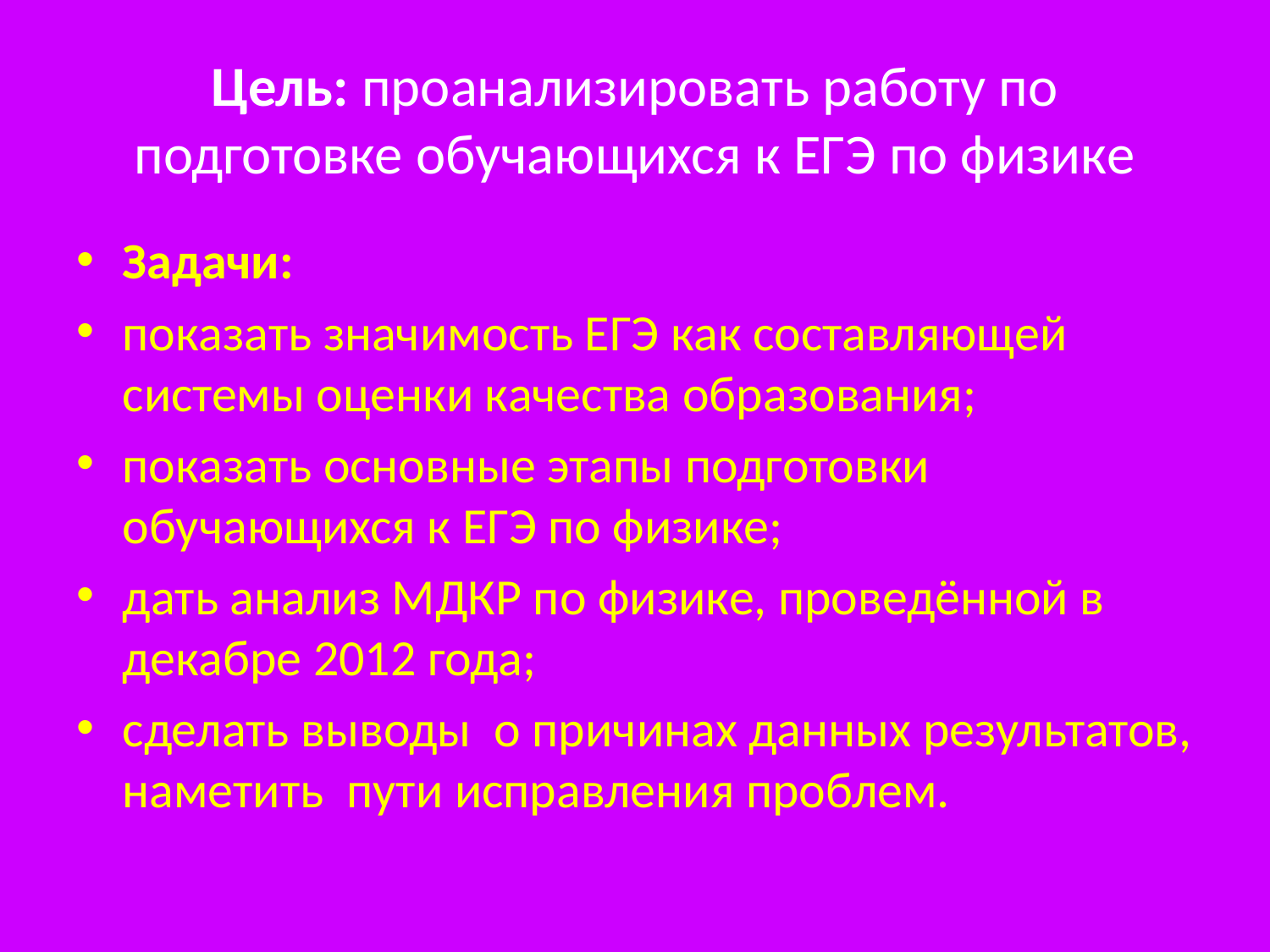

# Цель: проанализировать работу по подготовке обучающихся к ЕГЭ по физике
Задачи:
показать значимость ЕГЭ как составляющей системы оценки качества образования;
показать основные этапы подготовки обучающихся к ЕГЭ по физике;
дать анализ МДКР по физике, проведённой в декабре 2012 года;
сделать выводы  о причинах данных результатов, наметить  пути исправления проблем.